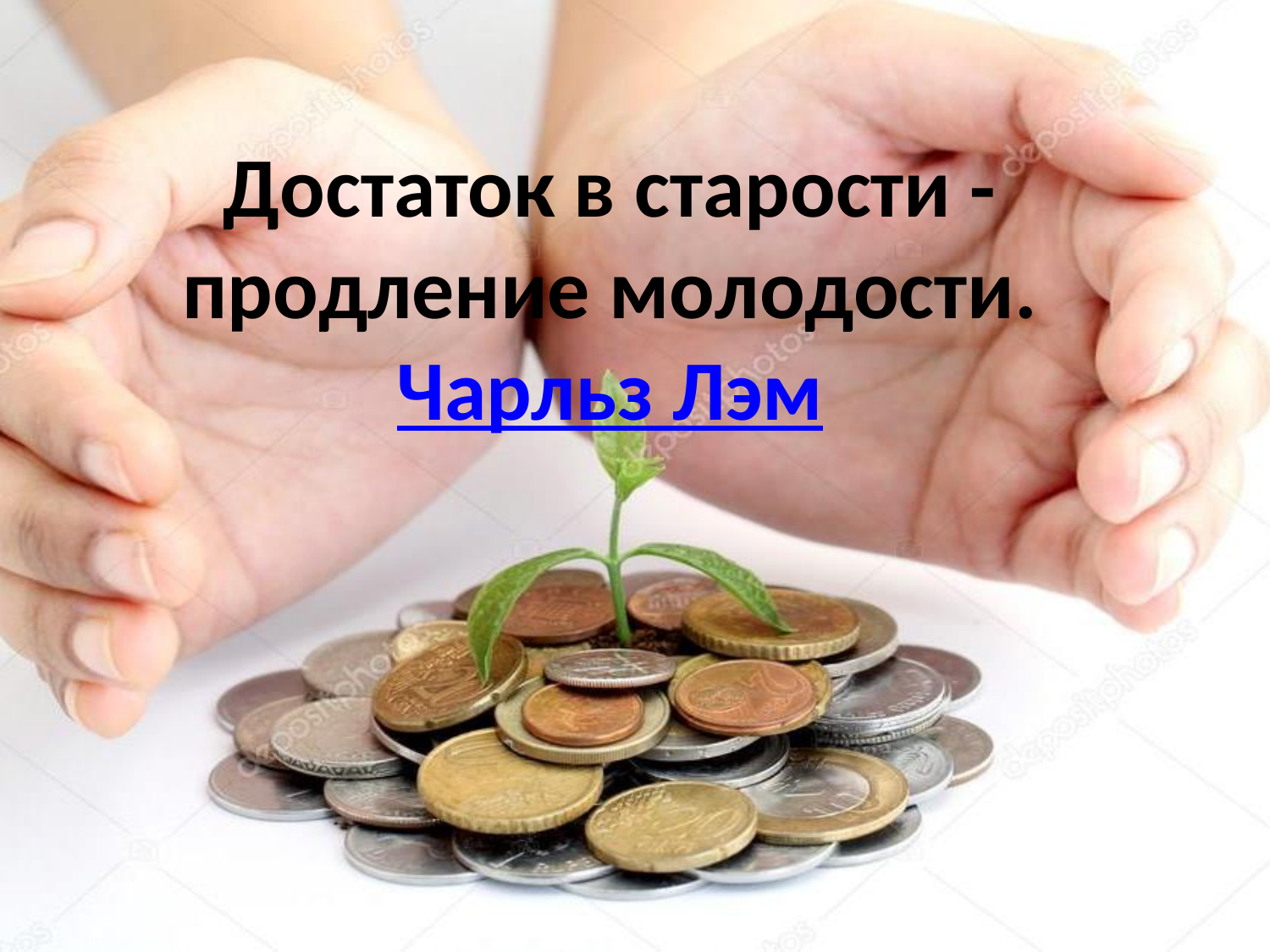

Достаток в старости - продление молодости.
Чарльз Лэм